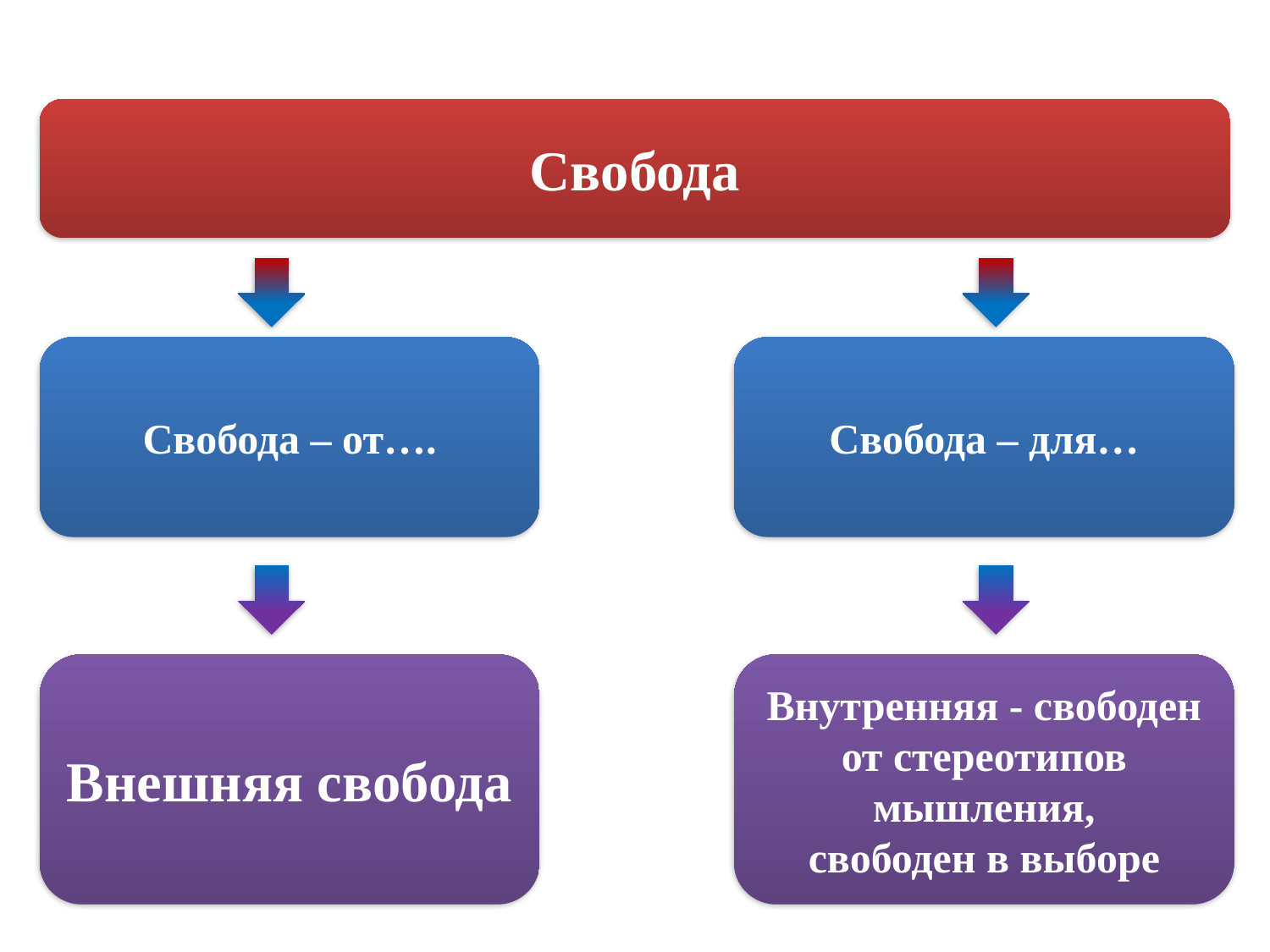

Свобода

Свобода – от….
Свобода – для…

Внешняя свобода
Внутренняя - свободен от стереотипов мышления,
свободен в выборе